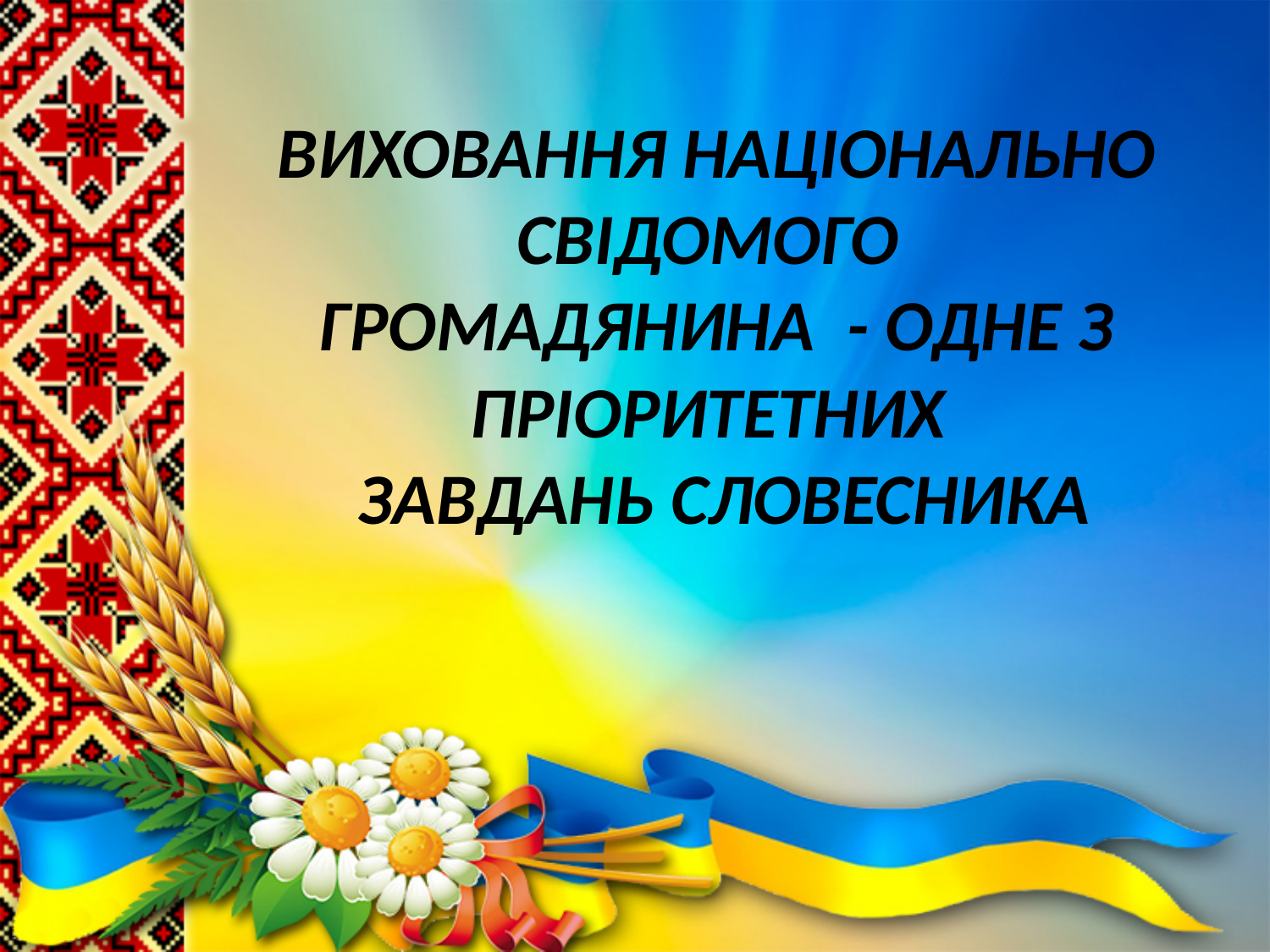

# ВИХОВАННЯ НАЦІОНАЛЬНО СВІДОМОГО ГРОМАДЯНИНА  - ОДНЕ З ПРІОРИТЕТНИХ ЗАВДАНЬ СЛОВЕСНИКА